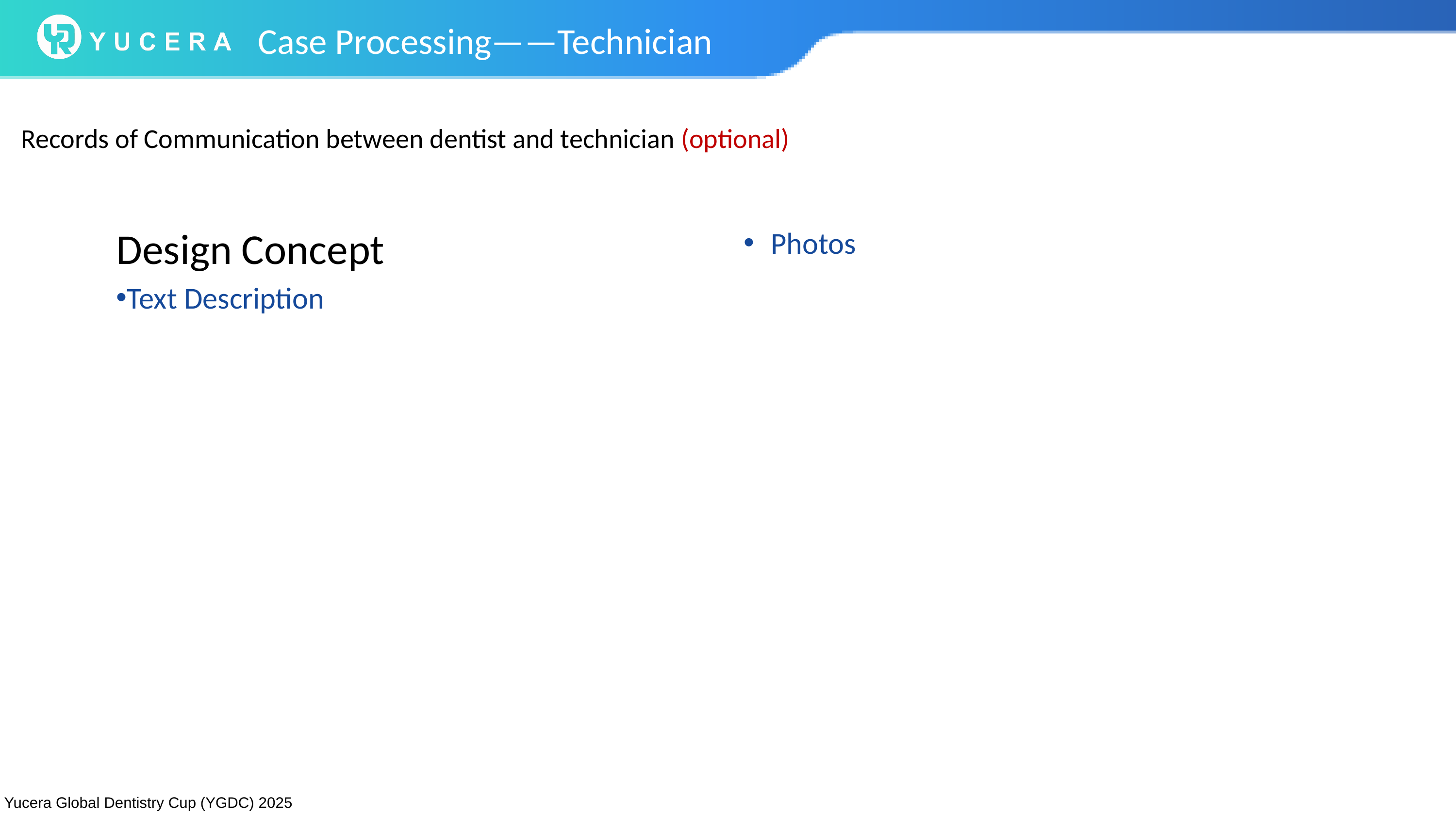

Case Processing——Technician
Records of Communication between dentist and technician (optional)
Design Concept
Text Description

Photos

Yucera Global Dentistry Cup (YGDC) 2025